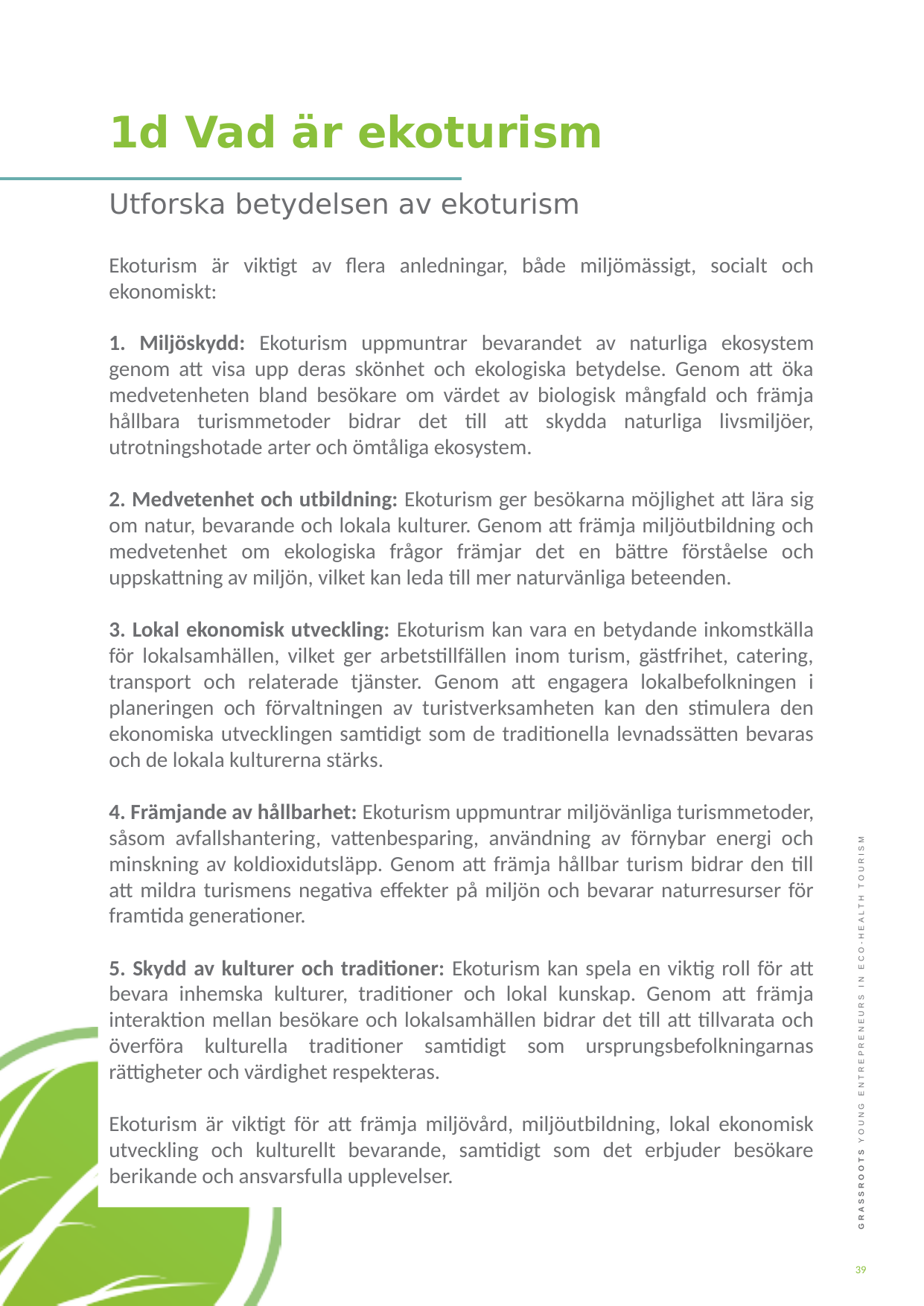

1d Vad är ekoturism
Utforska betydelsen av ekoturism
Ekoturism är viktigt av flera anledningar, både miljömässigt, socialt och ekonomiskt:

1. Miljöskydd: Ekoturism uppmuntrar bevarandet av naturliga ekosystem genom att visa upp deras skönhet och ekologiska betydelse. Genom att öka medvetenheten bland besökare om värdet av biologisk mångfald och främja hållbara turismmetoder bidrar det till att skydda naturliga livsmiljöer, utrotningshotade arter och ömtåliga ekosystem.

2. Medvetenhet och utbildning: Ekoturism ger besökarna möjlighet att lära sig om natur, bevarande och lokala kulturer. Genom att främja miljöutbildning och medvetenhet om ekologiska frågor främjar det en bättre förståelse och uppskattning av miljön, vilket kan leda till mer naturvänliga beteenden.

3. Lokal ekonomisk utveckling: Ekoturism kan vara en betydande inkomstkälla för lokalsamhällen, vilket ger arbetstillfällen inom turism, gästfrihet, catering, transport och relaterade tjänster. Genom att engagera lokalbefolkningen i planeringen och förvaltningen av turistverksamheten kan den stimulera den ekonomiska utvecklingen samtidigt som de traditionella levnadssätten bevaras och de lokala kulturerna stärks.

4. Främjande av hållbarhet: Ekoturism uppmuntrar miljövänliga turismmetoder, såsom avfallshantering, vattenbesparing, användning av förnybar energi och minskning av koldioxidutsläpp. Genom att främja hållbar turism bidrar den till att mildra turismens negativa effekter på miljön och bevarar naturresurser för framtida generationer.

5. Skydd av kulturer och traditioner: Ekoturism kan spela en viktig roll för att bevara inhemska kulturer, traditioner och lokal kunskap. Genom att främja interaktion mellan besökare och lokalsamhällen bidrar det till att tillvarata och överföra kulturella traditioner samtidigt som ursprungsbefolkningarnas rättigheter och värdighet respekteras.

Ekoturism är viktigt för att främja miljövård, miljöutbildning, lokal ekonomisk utveckling och kulturellt bevarande, samtidigt som det erbjuder besökare berikande och ansvarsfulla upplevelser.

39